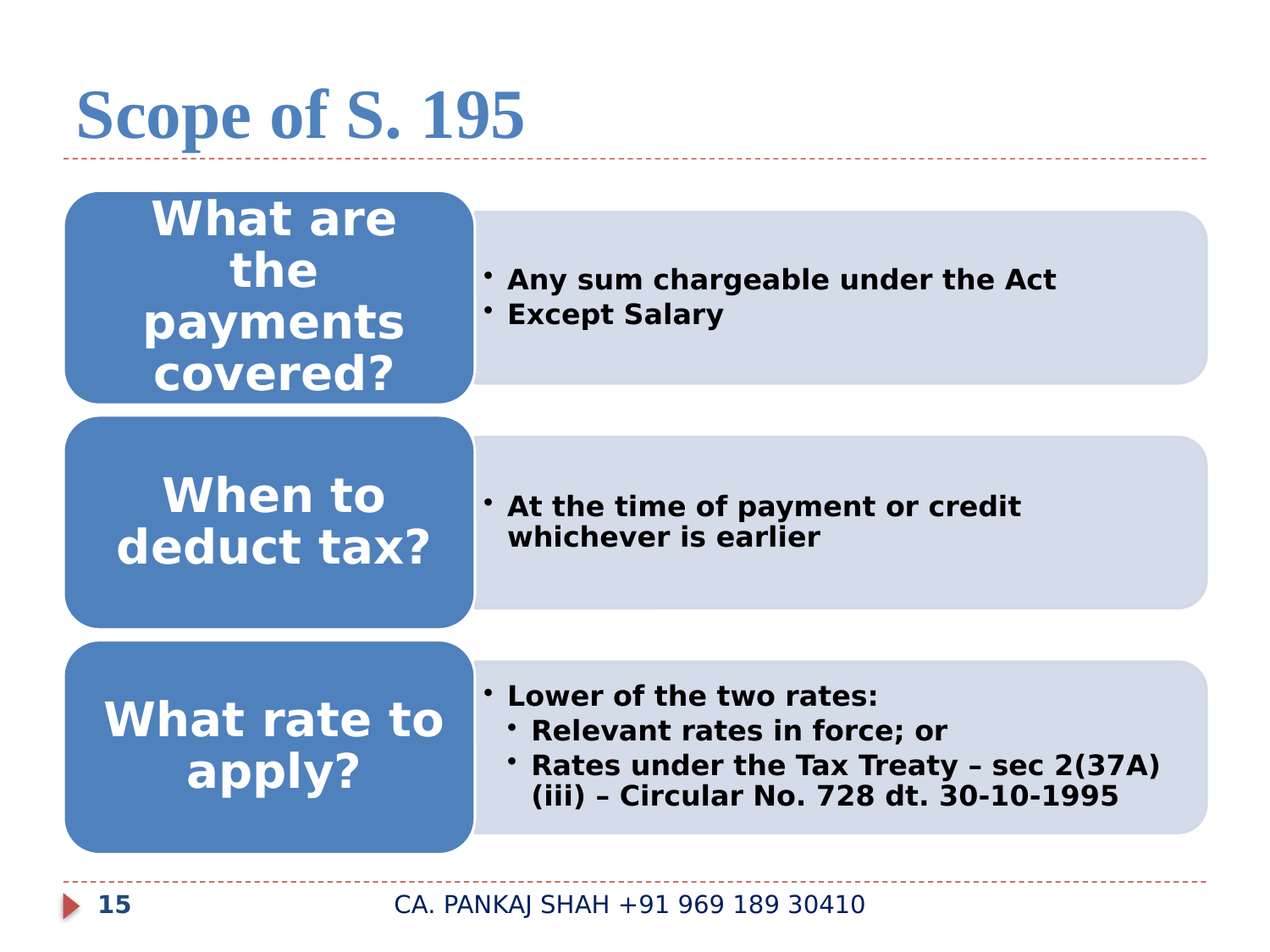

# Scope of S. 195
Any sum chargeable under the Act
Except Salary
What are the payments covered?
At the time of payment or credit whichever is earlier
When to deduct tax?
Lower of the two rates:
Relevant rates in force; or
Rates under the Tax Treaty – sec 2(37A)(iii) – Circular No. 728 dt. 30-10-1995
What rate to apply?
15
CA. PANKAJ SHAH +91 969 189 30410